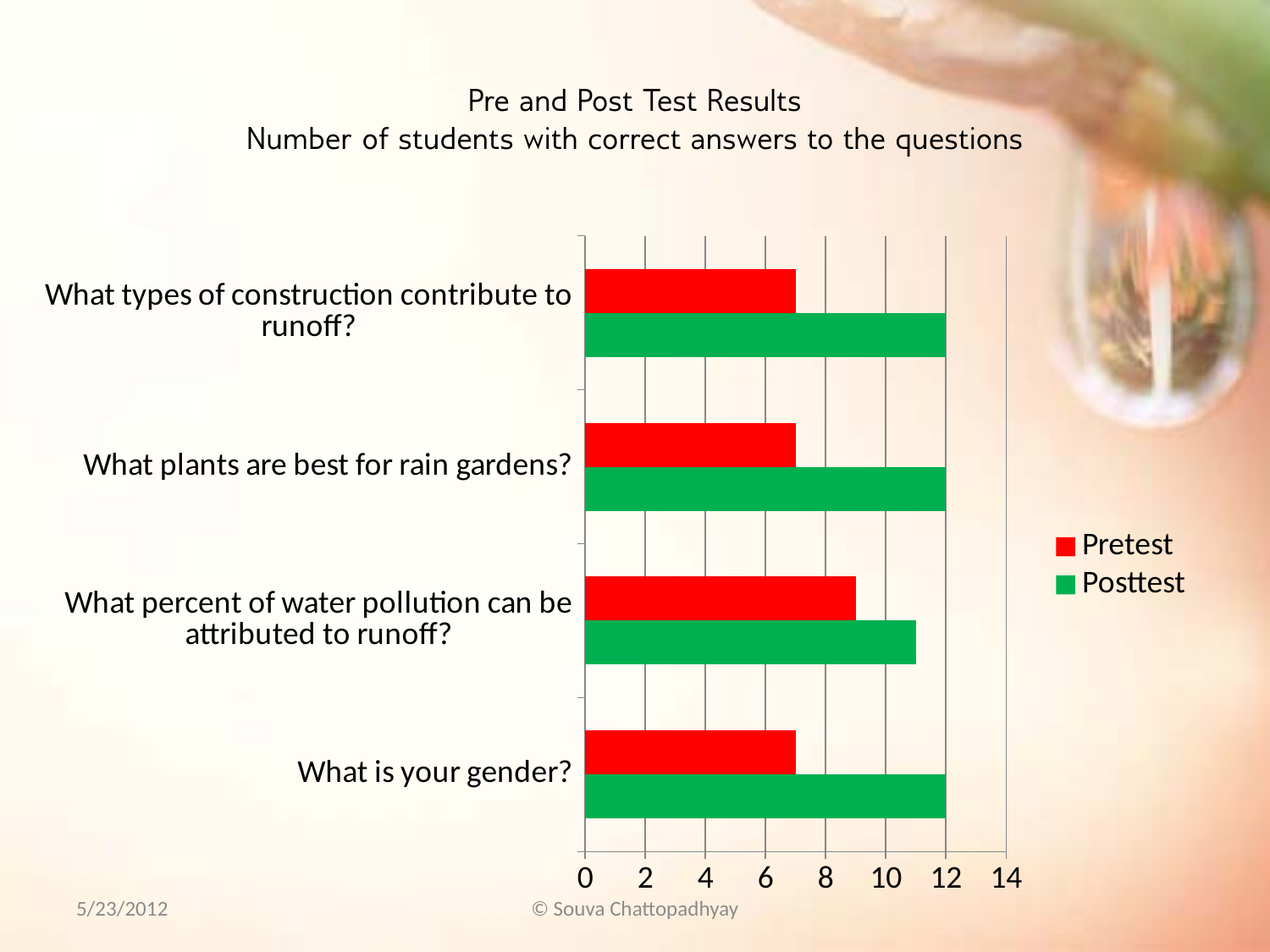

# Pre and Post Test Results Number of students with correct answers to the questions

### Chart

| Category | Posttest | Pretest |
|---|---|---|
| What is your gender? | 12.0 | 7.0 |
| What percent of water pollution can be attributed to runoff? | 11.0 | 9.0 |
| What plants are best for rain gardens? | 12.0 | 7.0 |
| What types of construction contribute to runoff? | 12.0 | 7.0 |
5/23/2012
© Souva Chattopadhyay